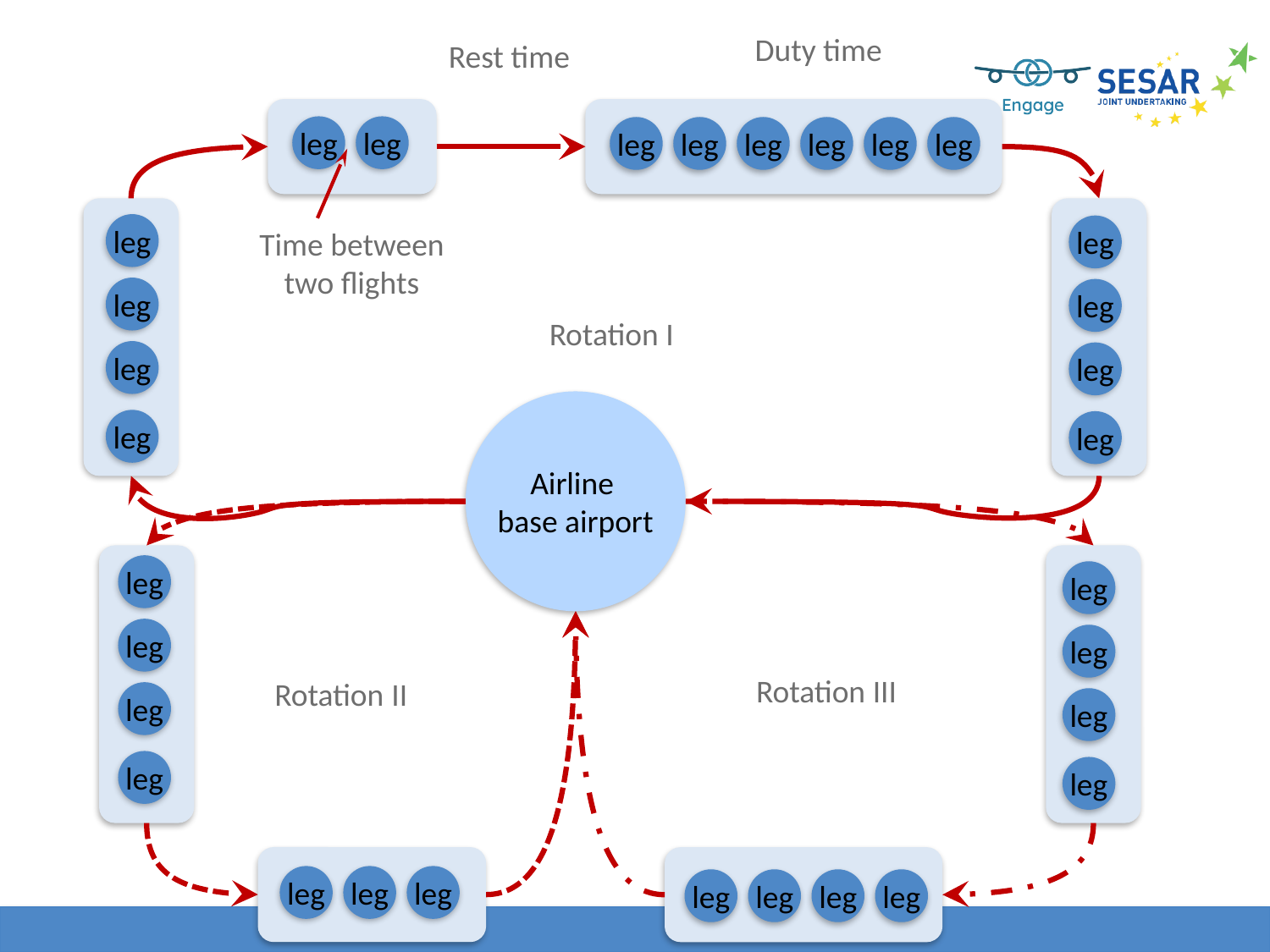

Duty time
Rest time

leg
leg
leg
leg
leg
leg
leg
leg

leg
leg
Time between two flights
leg
leg
Rotation I
leg
leg
Airline
base airport
leg
leg

leg
leg
leg
leg
Rotation III
Rotation II
leg
leg
leg

leg

leg
leg
leg
leg
leg
leg
leg